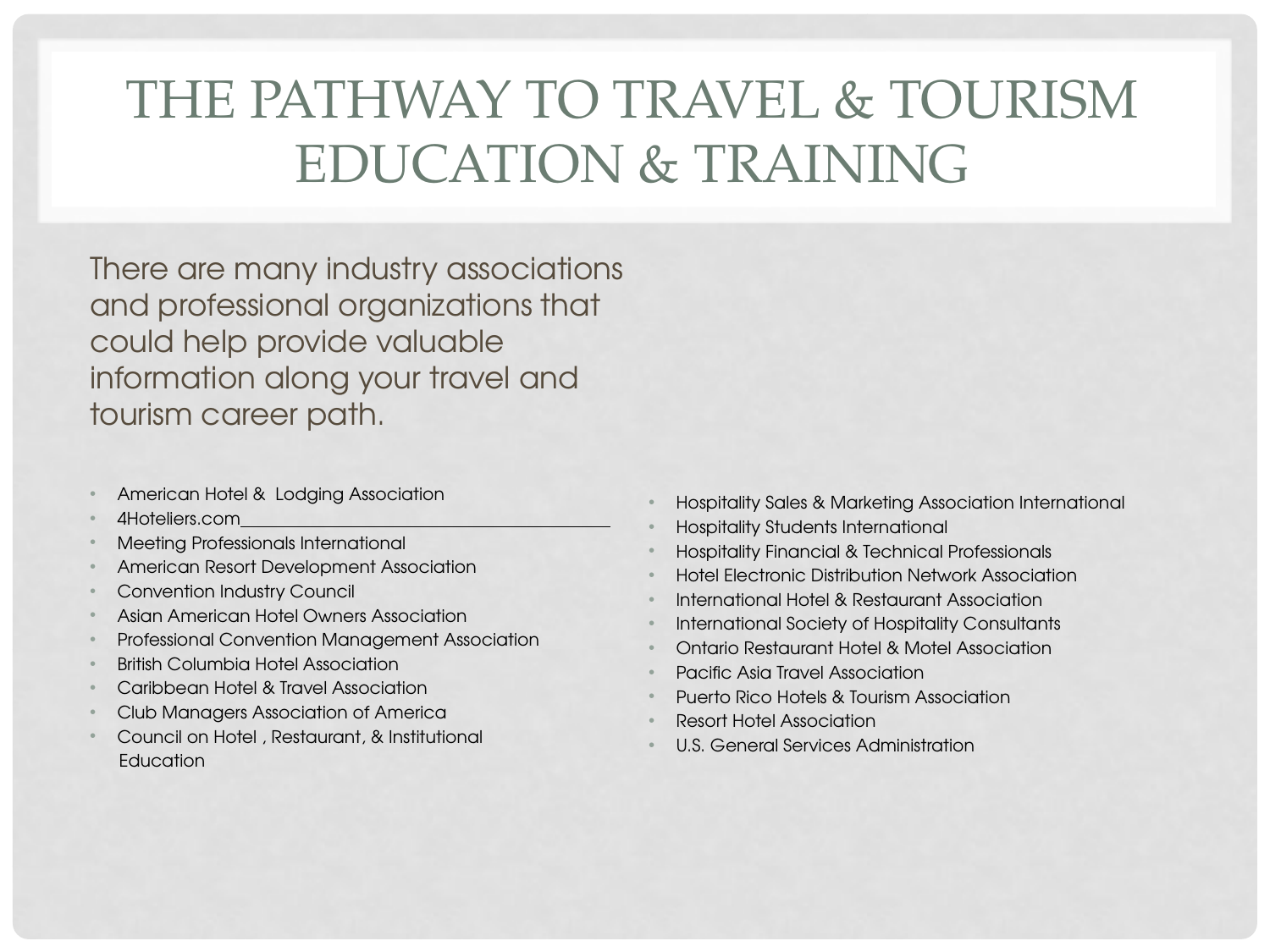

# The Pathway to Travel & Tourism Education & Training
There are many industry associations and professional organizations that could help provide valuable information along your travel and tourism career path.

American Hotel &  Lodging Association
4Hoteliers.com
Meeting Professionals International
American Resort Development Association
Convention Industry Council
Asian American Hotel Owners Association
Professional Convention Management Association
British Columbia Hotel Association
Caribbean Hotel & Travel Association
Club Managers Association of America
Council on Hotel , Restaurant, & Institutional
      Education

Hospitality Sales & Marketing Association International
Hospitality Students International
Hospitality Financial & Technical Professionals
Hotel Electronic Distribution Network Association
International Hotel & Restaurant Association
International Society of Hospitality Consultants
Ontario Restaurant Hotel & Motel Association
Pacific Asia Travel Association
Puerto Rico Hotels & Tourism Association
Resort Hotel Association
U.S. General Services Administration